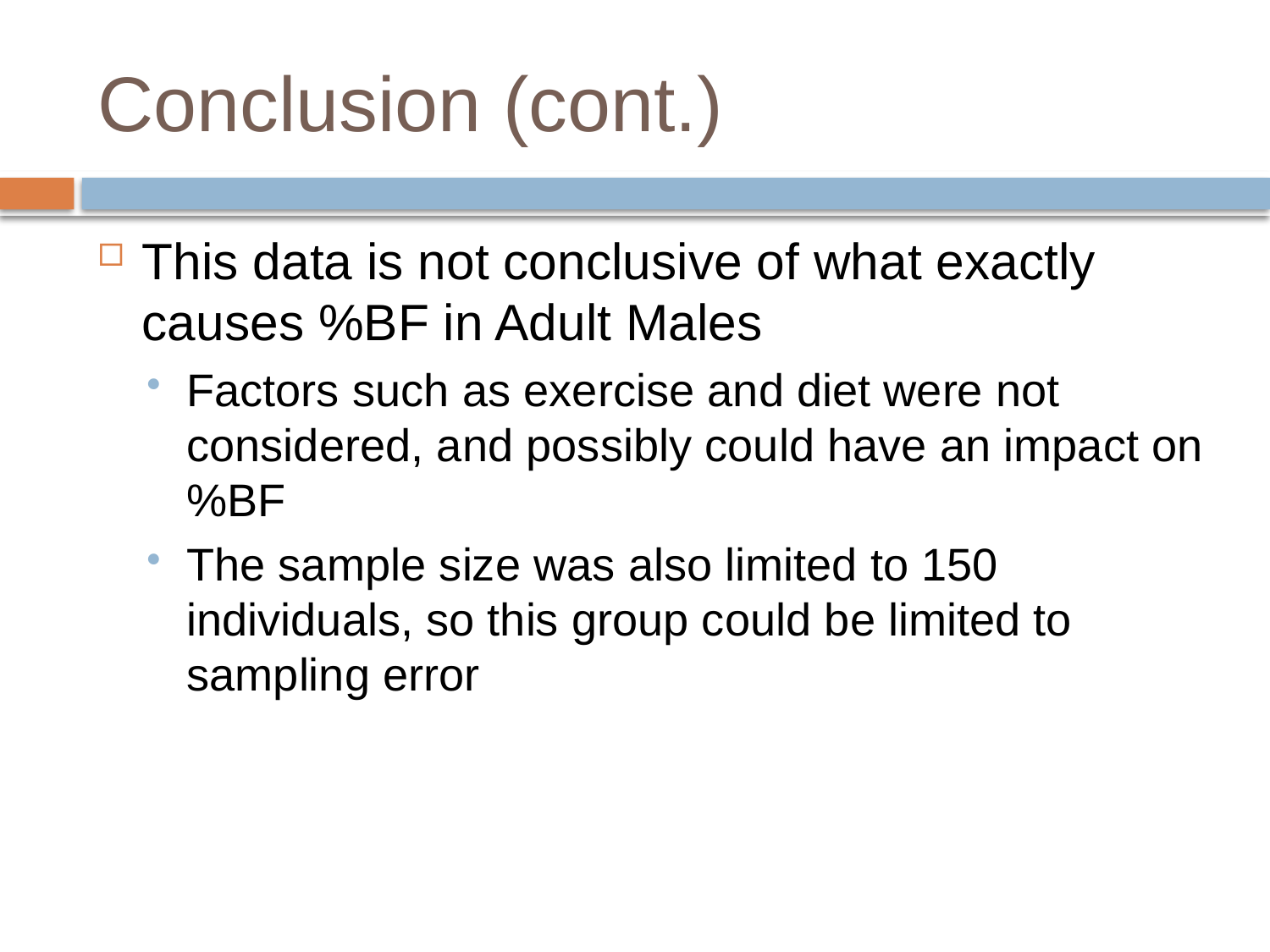

# Conclusion (cont.)
This data is not conclusive of what exactly causes %BF in Adult Males
Factors such as exercise and diet were not considered, and possibly could have an impact on %BF
The sample size was also limited to 150 individuals, so this group could be limited to sampling error